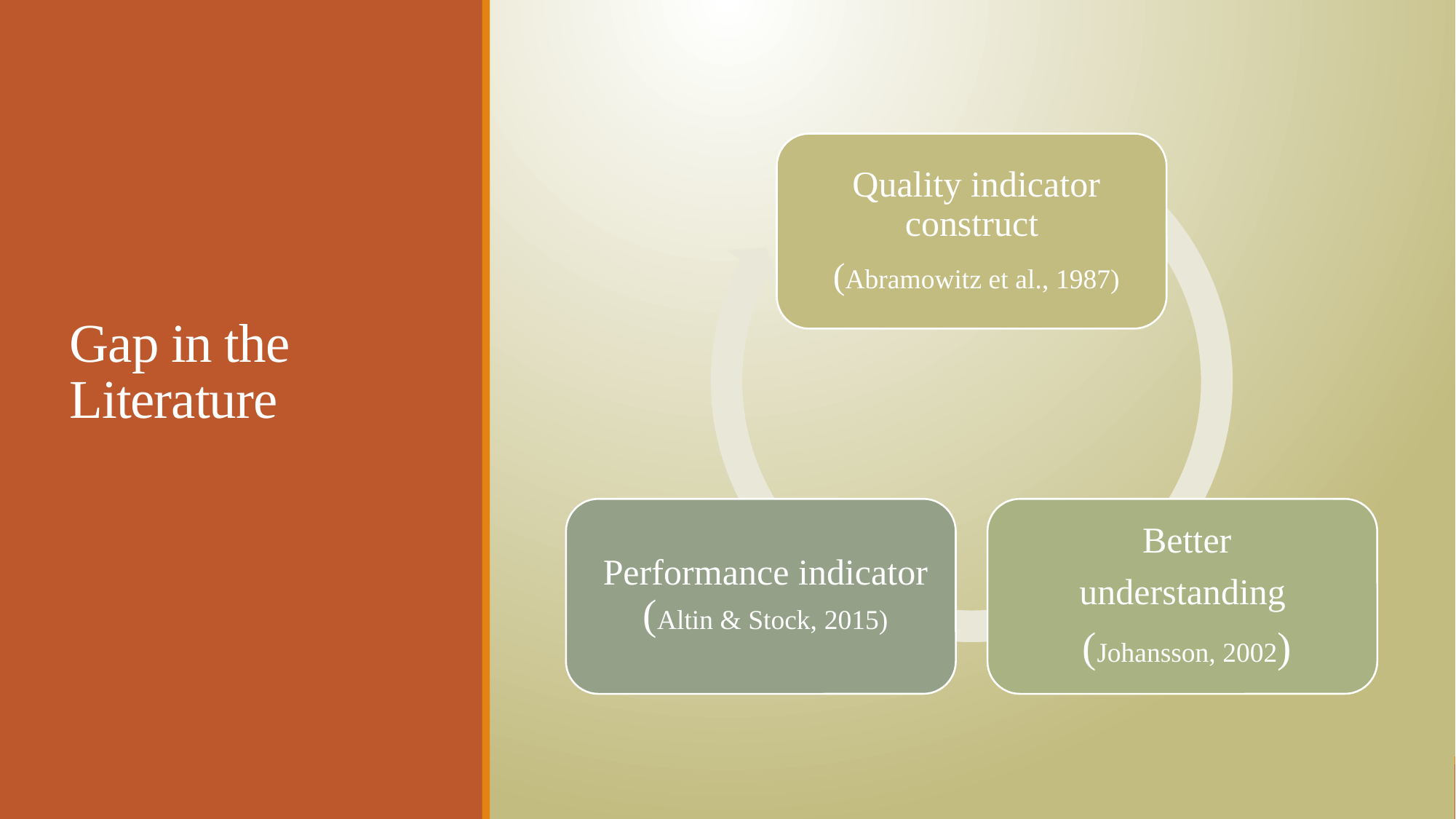

# Gap in the Literature
Quality indicator construct
(Abramowitz et al., 1987)
Better
understanding
(Johansson, 2002)
Performance indicator (Altin & Stock, 2015)